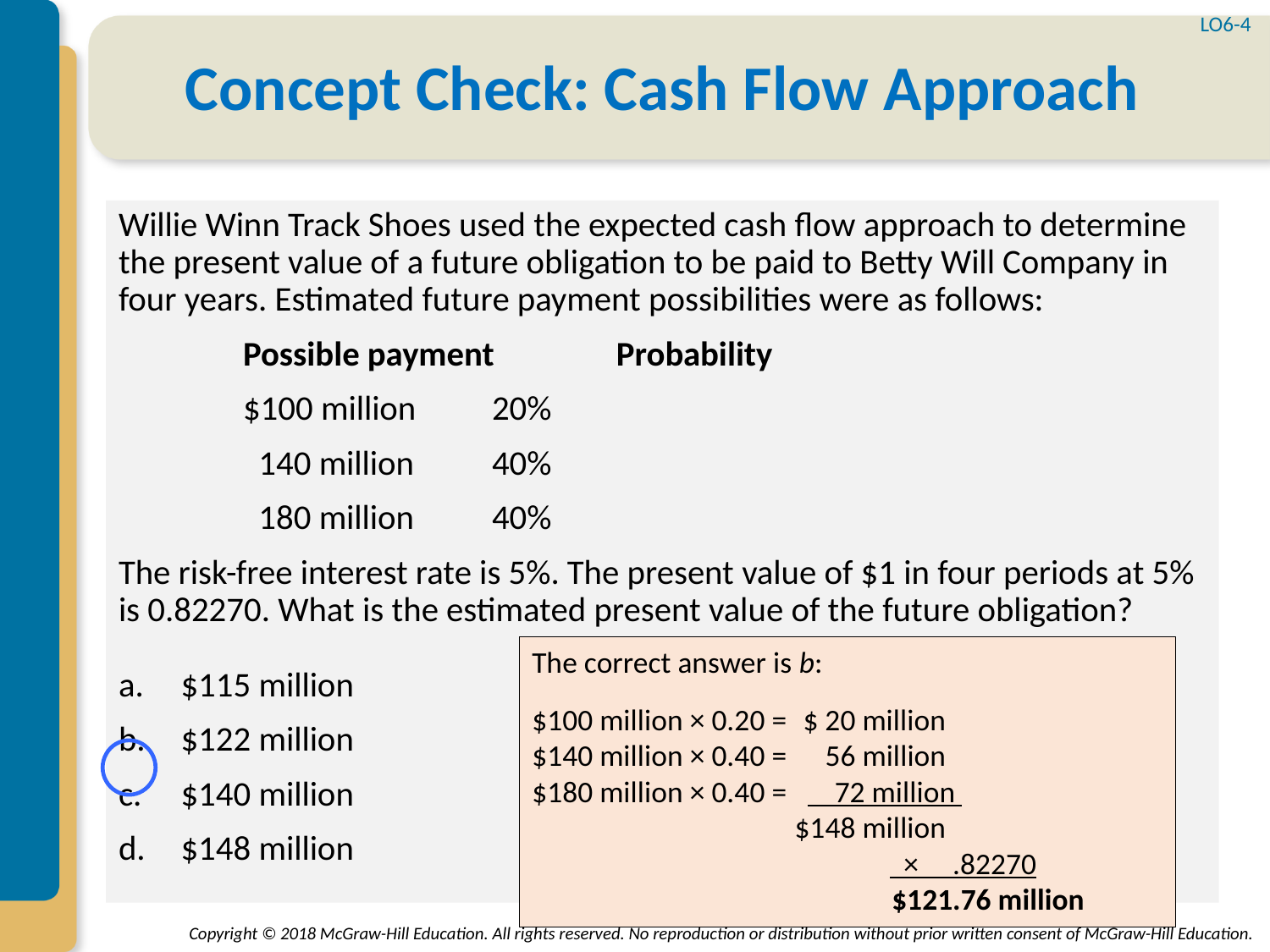

LO6-4
# Concept Check: Cash Flow Approach
Willie Winn Track Shoes used the expected cash flow approach to determine the present value of a future obligation to be paid to Betty Will Company in four years. Estimated future payment possibilities were as follows:
	Possible payment	Probability
	$100 million	20%
	  140 million	40%
	  180 million	40%
The risk-free interest rate is 5%. The present value of $1 in four periods at 5% is 0.82270. What is the estimated present value of the future obligation?
$115 million
$122 million
$140 million
$148 million

The correct answer is b:
$100 million × 0.20 = 	$ 20 million
$140 million × 0.40 =   	56 million
$180 million × 0.40 =   	    72 million
	$148 million
	  ×     .82270
	$121.76 million